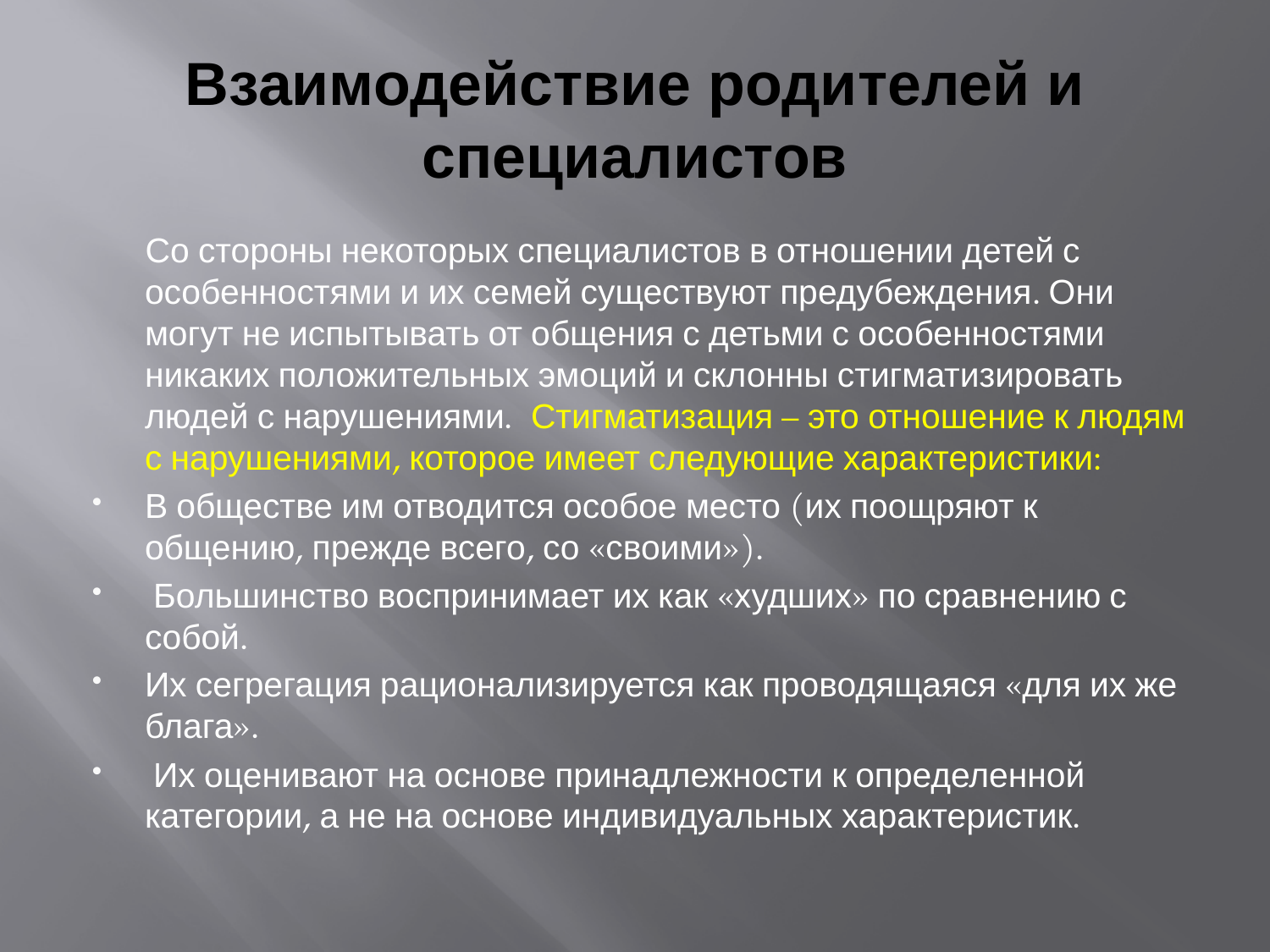

# Взаимодействие родителей и специалистов
      Со стороны некоторых специалистов в отношении детей с особенностями и их семей существуют предубеждения. Они могут не испытывать от общения с детьми с особенностями никаких положительных эмоций и склонны стигматизировать людей с нарушениями.  Стигматизация – это отношение к людям с нарушениями, которое имеет следующие характеристики:
В обществе им отводится особое место (их поощряют к общению, прежде всего, со «своими»).
 Большинство воспринимает их как «худших» по сравнению с собой.
Их сегрегация рационализируется как проводящаяся «для их же блага».
 Их оценивают на основе принадлежности к определенной категории, а не на основе индивидуальных характеристик.